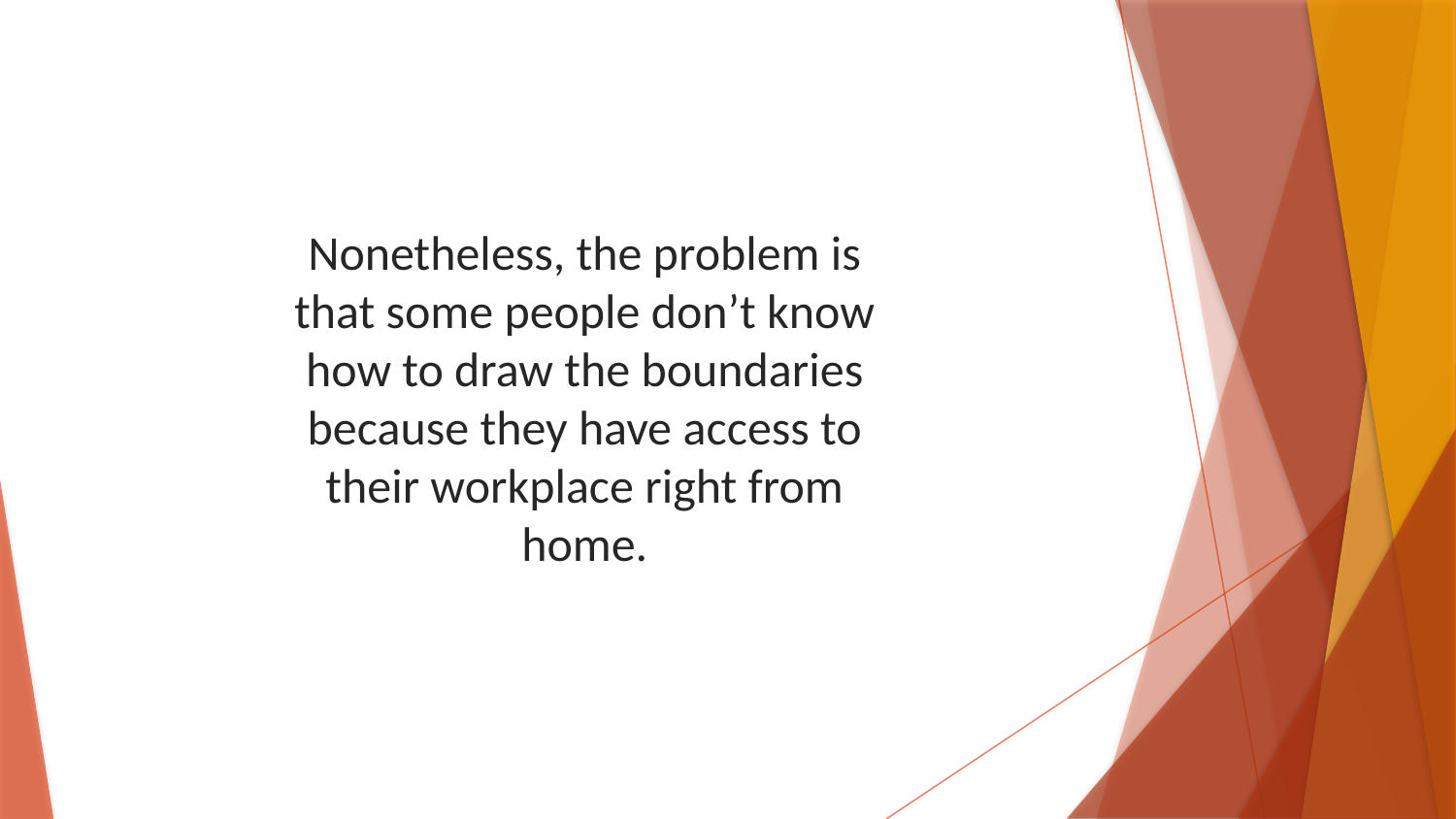

Nonetheless, the problem is that some people don’t know how to draw the boundaries because they have access to their workplace right from home.